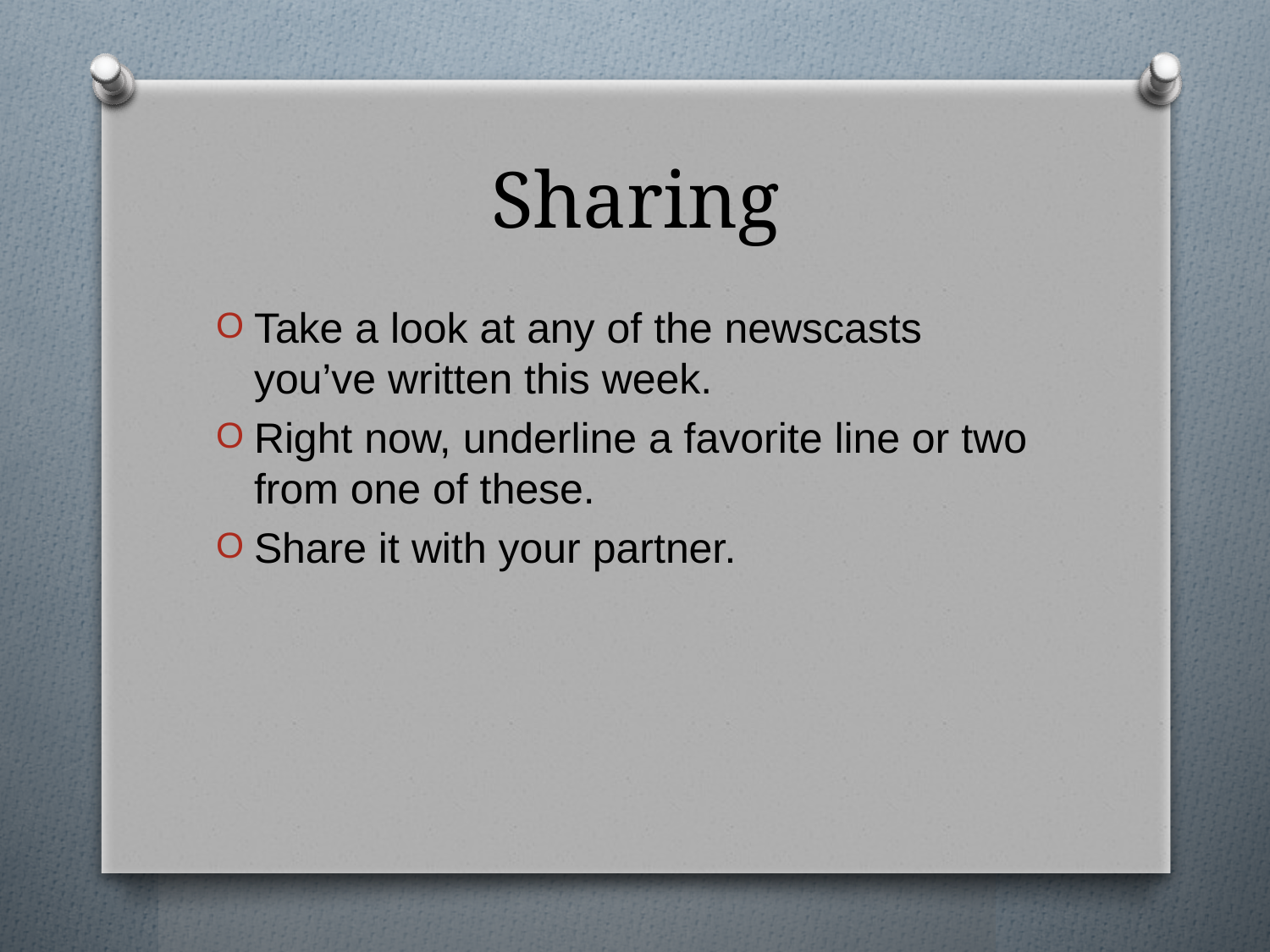

# Sharing
Take a look at any of the newscasts you’ve written this week.
Right now, underline a favorite line or two from one of these.
Share it with your partner.